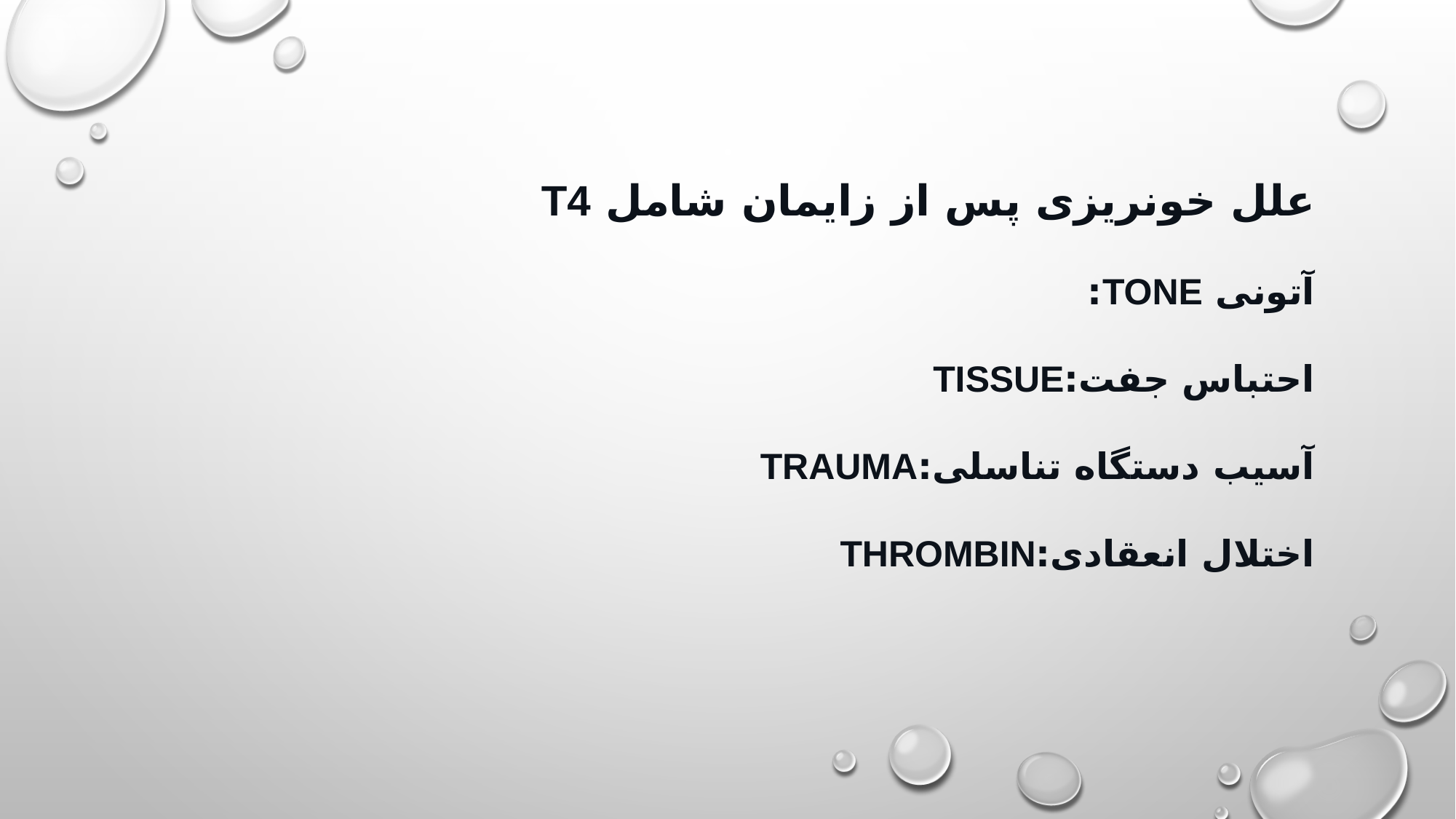

علل خونریزی پس از زایمان شامل T4

آتونی TONE:

احتباس جفت:TISSUE

آسیب دستگاه تناسلی:TRAUMA

اختلال انعقادی:THROMBIN